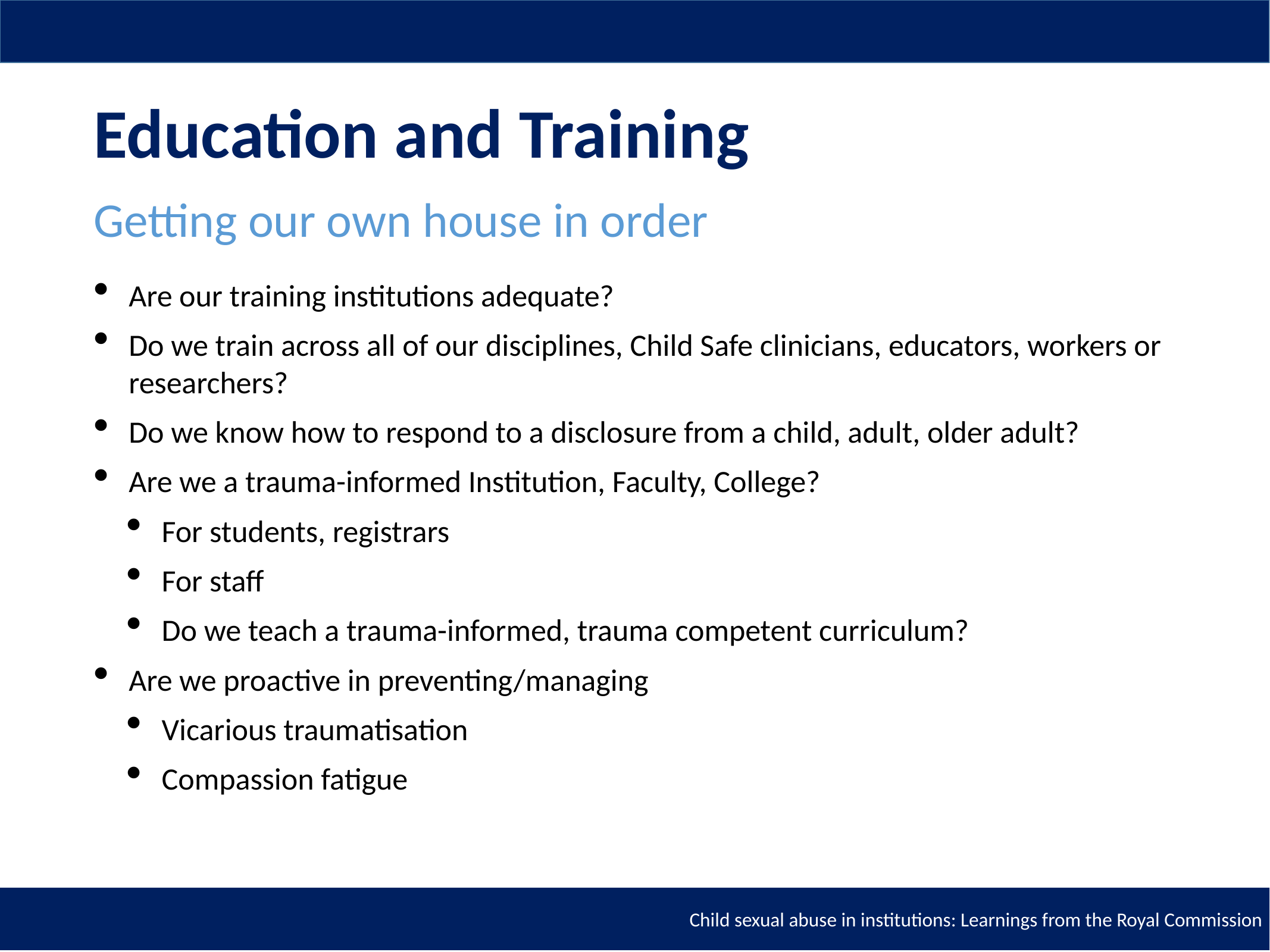

# Education and Training
Getting our own house in order
Are our training institutions adequate?
Do we train across all of our disciplines, Child Safe clinicians, educators, workers or researchers?
Do we know how to respond to a disclosure from a child, adult, older adult?
Are we a trauma-informed Institution, Faculty, College?
For students, registrars
For staff
Do we teach a trauma-informed, trauma competent curriculum?
Are we proactive in preventing/managing
Vicarious traumatisation
Compassion fatigue